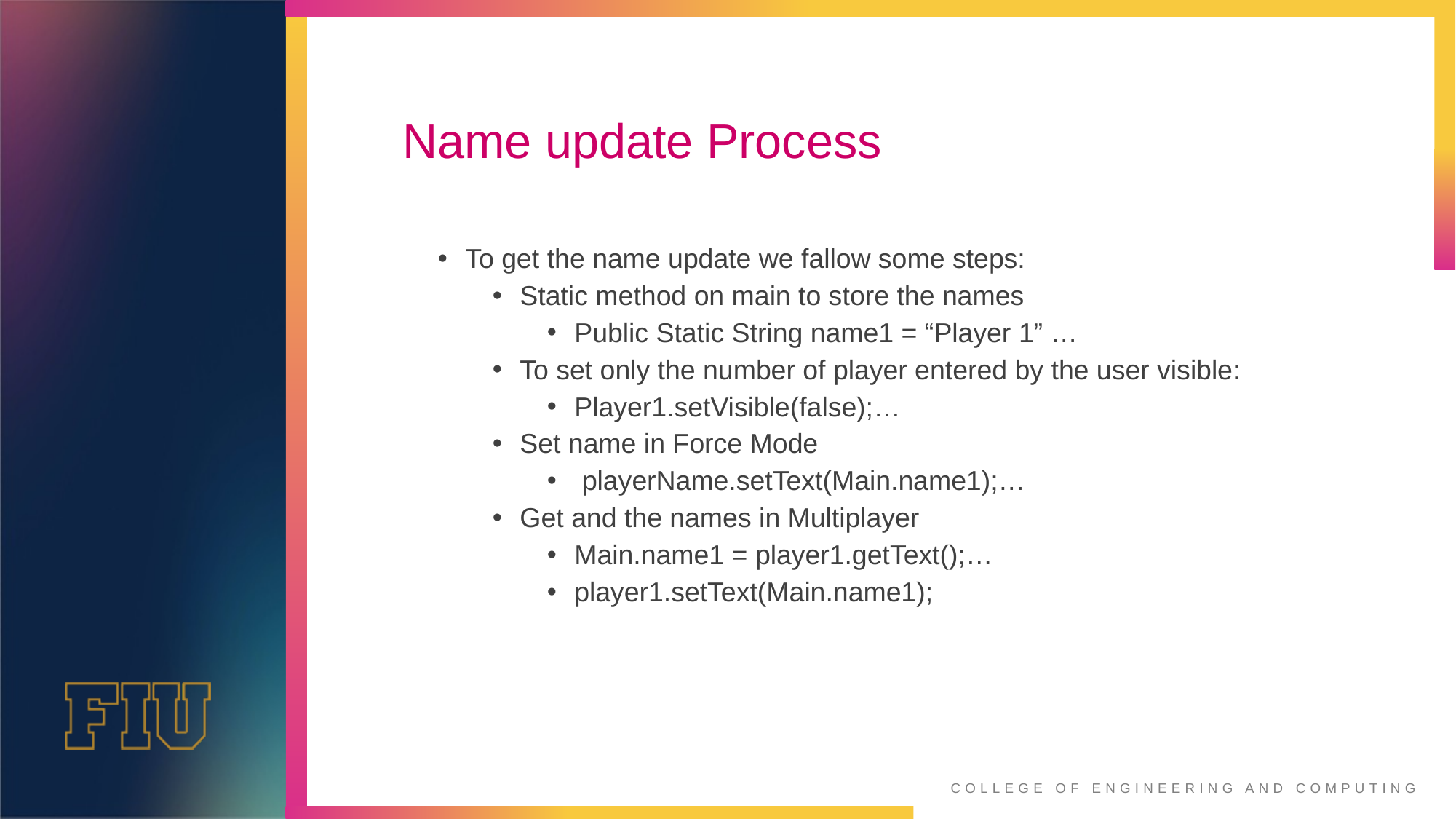

# Name update Process
To get the name update we fallow some steps:
Static method on main to store the names
Public Static String name1 = “Player 1” …
To set only the number of player entered by the user visible:
Player1.setVisible(false);…
Set name in Force Mode
 playerName.setText(Main.name1);…
Get and the names in Multiplayer
Main.name1 = player1.getText();…
player1.setText(Main.name1);